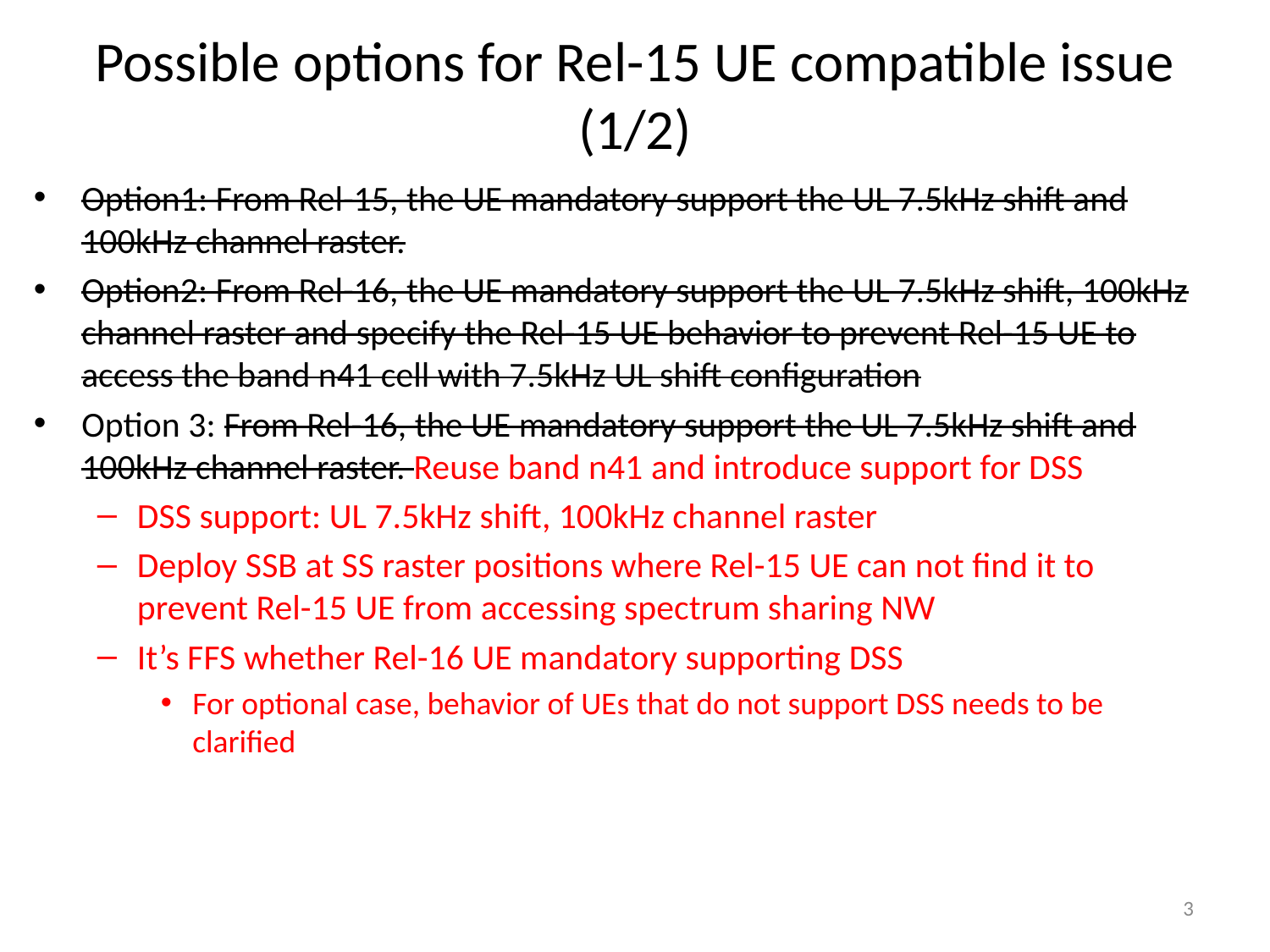

# Possible options for Rel-15 UE compatible issue (1/2)
Option1: From Rel-15, the UE mandatory support the UL 7.5kHz shift and 100kHz channel raster.
Option2: From Rel-16, the UE mandatory support the UL 7.5kHz shift, 100kHz channel raster and specify the Rel-15 UE behavior to prevent Rel-15 UE to access the band n41 cell with 7.5kHz UL shift configuration
Option 3: From Rel-16, the UE mandatory support the UL 7.5kHz shift and 100kHz channel raster. Reuse band n41 and introduce support for DSS
DSS support: UL 7.5kHz shift, 100kHz channel raster
Deploy SSB at SS raster positions where Rel-15 UE can not find it to prevent Rel-15 UE from accessing spectrum sharing NW
It’s FFS whether Rel-16 UE mandatory supporting DSS
For optional case, behavior of UEs that do not support DSS needs to be clarified
3